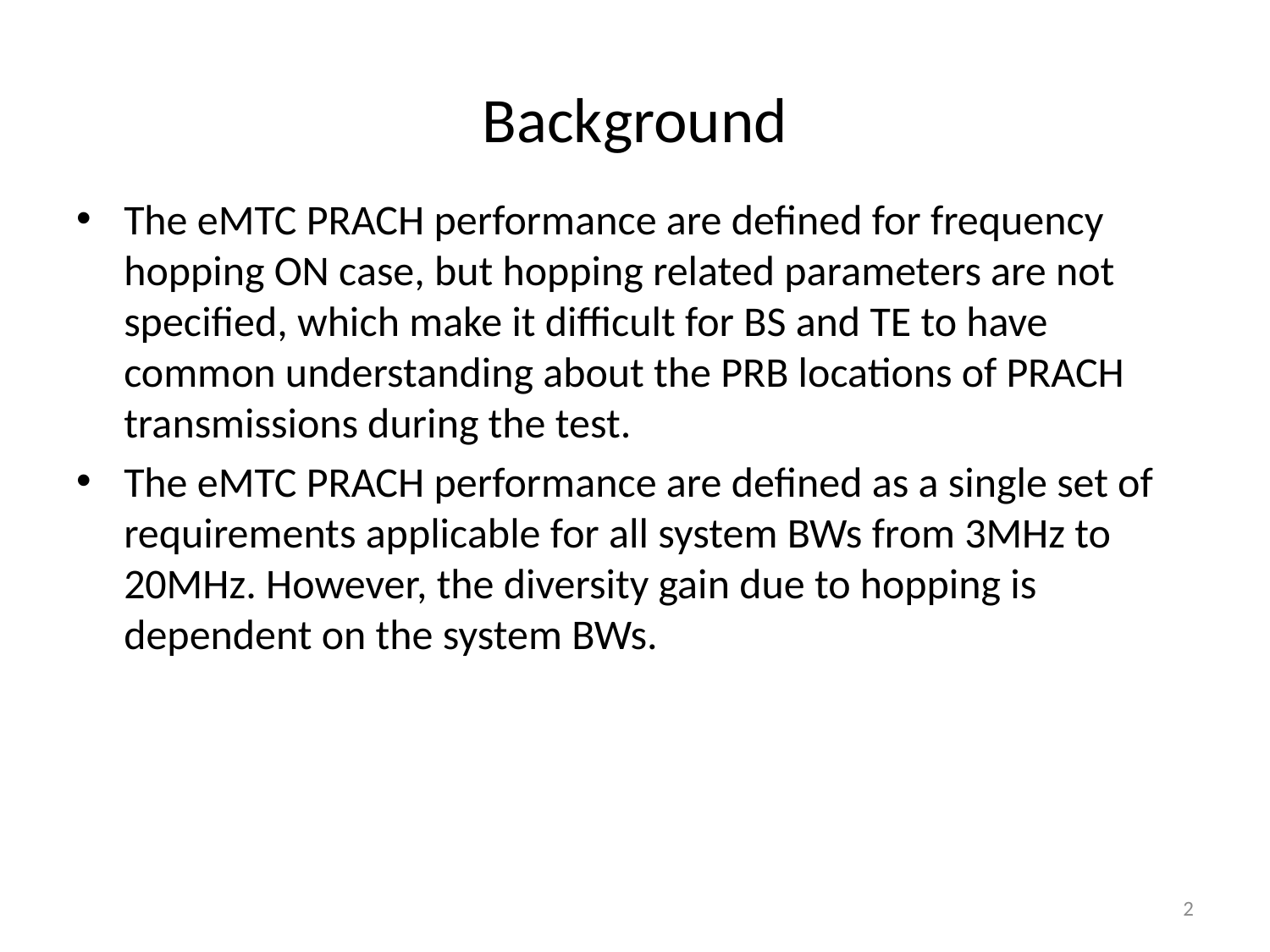

# Background
The eMTC PRACH performance are defined for frequency hopping ON case, but hopping related parameters are not specified, which make it difficult for BS and TE to have common understanding about the PRB locations of PRACH transmissions during the test.
The eMTC PRACH performance are defined as a single set of requirements applicable for all system BWs from 3MHz to 20MHz. However, the diversity gain due to hopping is dependent on the system BWs.

2